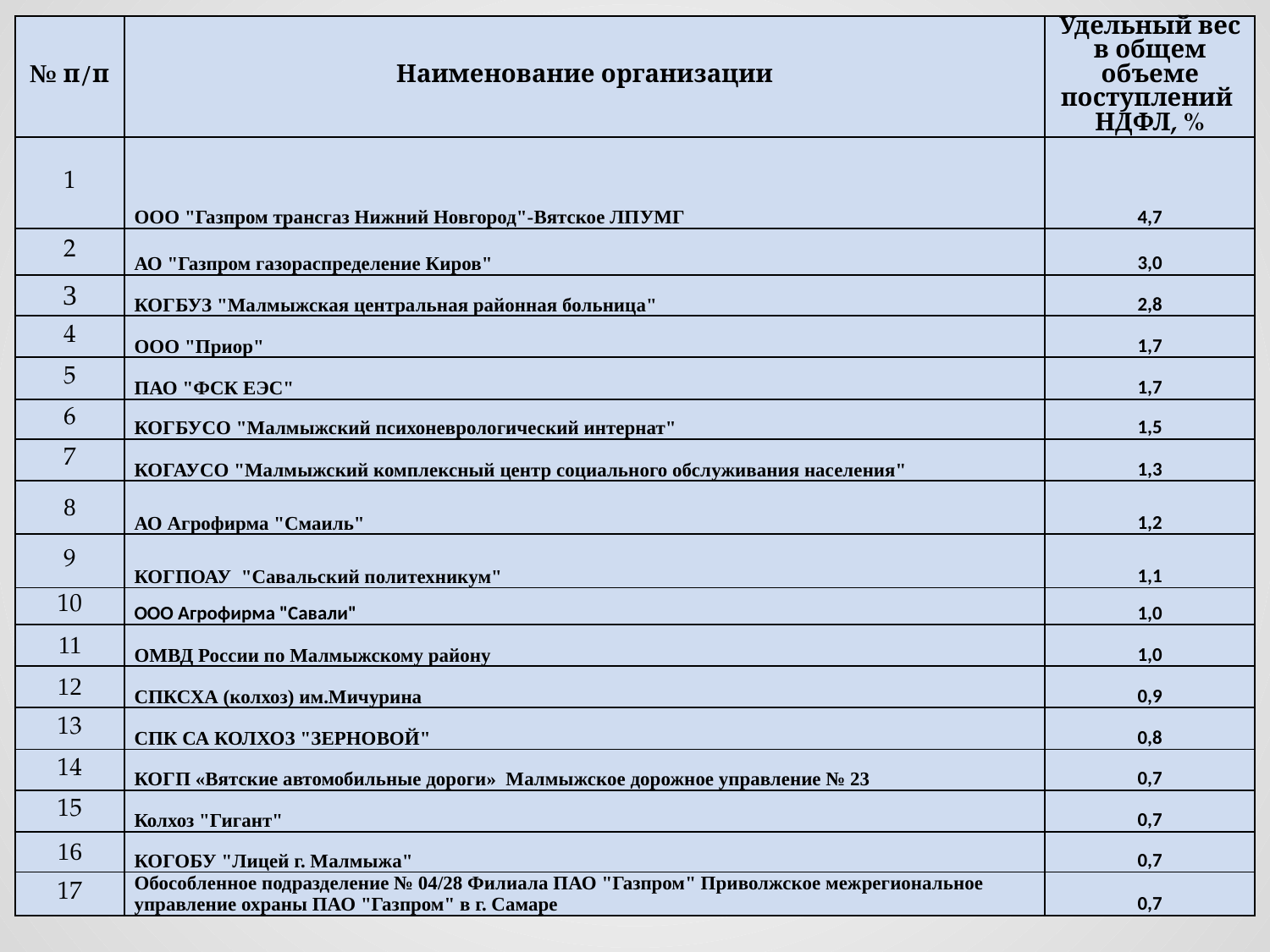

| № п/п | Наименование организации | Удельный вес в общем объеме поступлений НДФЛ, % |
| --- | --- | --- |
| 1 | ООО "Газпром трансгаз Нижний Новгород"-Вятское ЛПУМГ | 4,7 |
| 2 | АО "Газпром газораспределение Киров" | 3,0 |
| 3 | КОГБУЗ "Малмыжская центральная районная больница" | 2,8 |
| 4 | ООО "Приор" | 1,7 |
| 5 | ПАО "ФСК ЕЭС" | 1,7 |
| 6 | КОГБУСО "Малмыжский психоневрологический интернат" | 1,5 |
| 7 | КОГАУСО "Малмыжский комплексный центр социального обслуживания населения" | 1,3 |
| 8 | АО Агрофирма "Смаиль" | 1,2 |
| 9 | КОГПОАУ "Савальский политехникум" | 1,1 |
| 10 | ООО Агрофирма "Савали" | 1,0 |
| 11 | ОМВД России по Малмыжскому району | 1,0 |
| 12 | СПКСХА (колхоз) им.Мичурина | 0,9 |
| 13 | СПК СА КОЛХОЗ "ЗЕРНОВОЙ" | 0,8 |
| 14 | КОГП «Вятские автомобильные дороги» Малмыжское дорожное управление № 23 | 0,7 |
| 15 | Колхоз "Гигант" | 0,7 |
| 16 | КОГОБУ "Лицей г. Малмыжа" | 0,7 |
| 17 | Обособленное подразделение № 04/28 Филиала ПАО "Газпром" Приволжское межрегиональное управление охраны ПАО "Газпром" в г. Самаре | 0,7 |